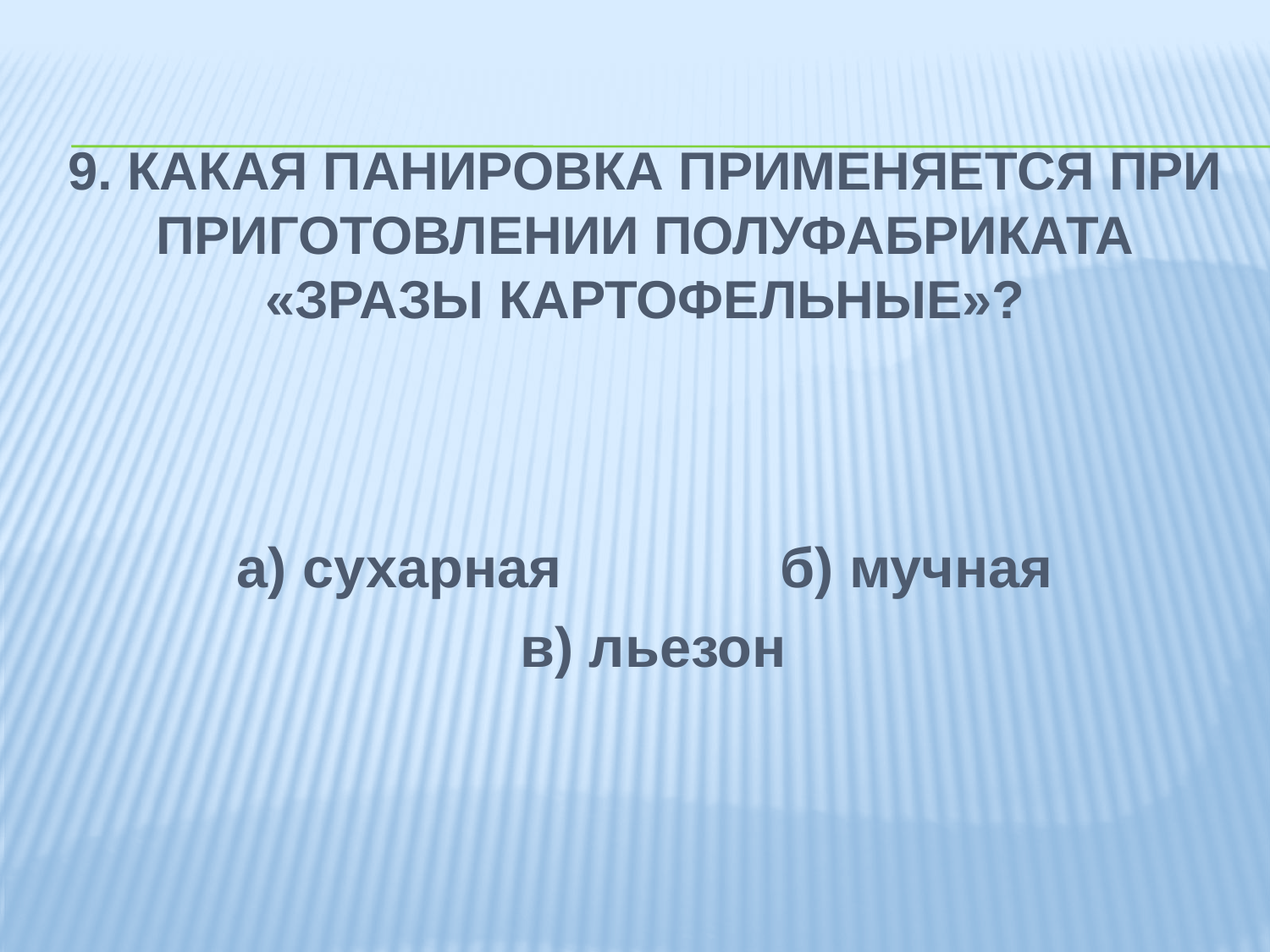

# 9. Какая панировка применяется при приготовлении полуфабриката «зразы картофельные»?

а) сухарная              б) мучная
 в) льезон